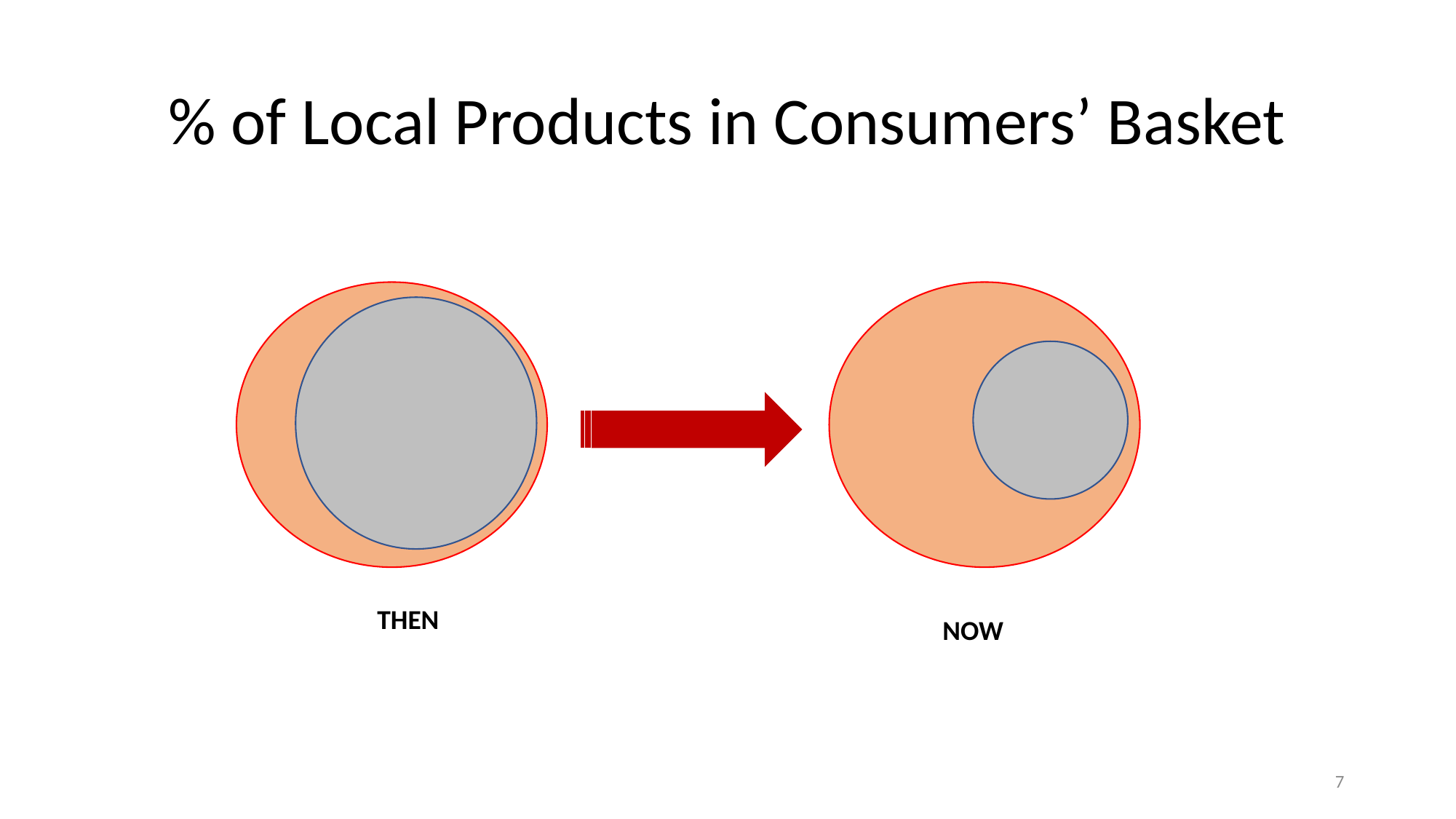

# % of Local Products in Consumers’ Basket

THEN
NOW

7